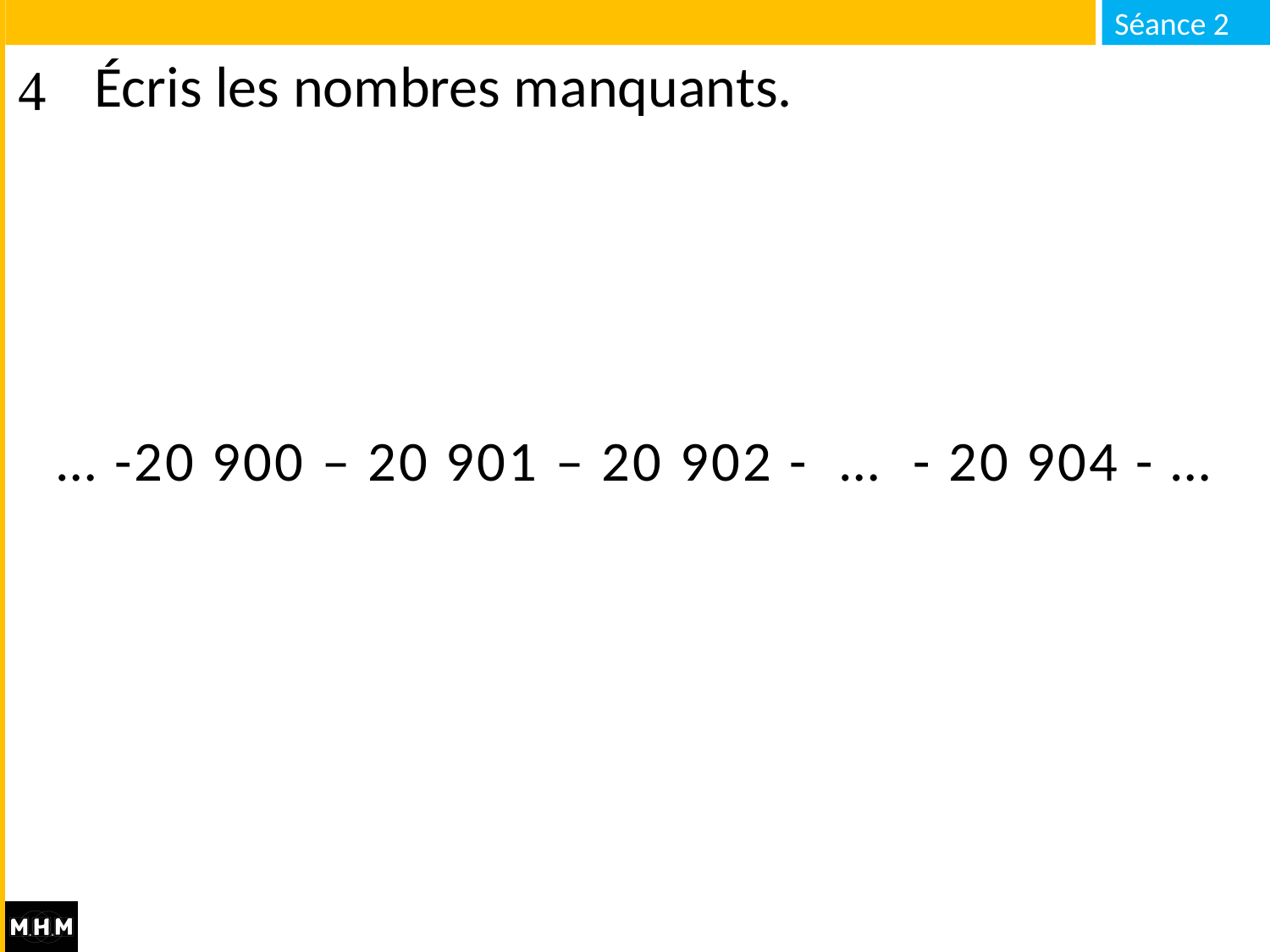

# Écris les nombres manquants.
… -20 900 – 20 901 – 20 902 -  …  - 20 904 - …